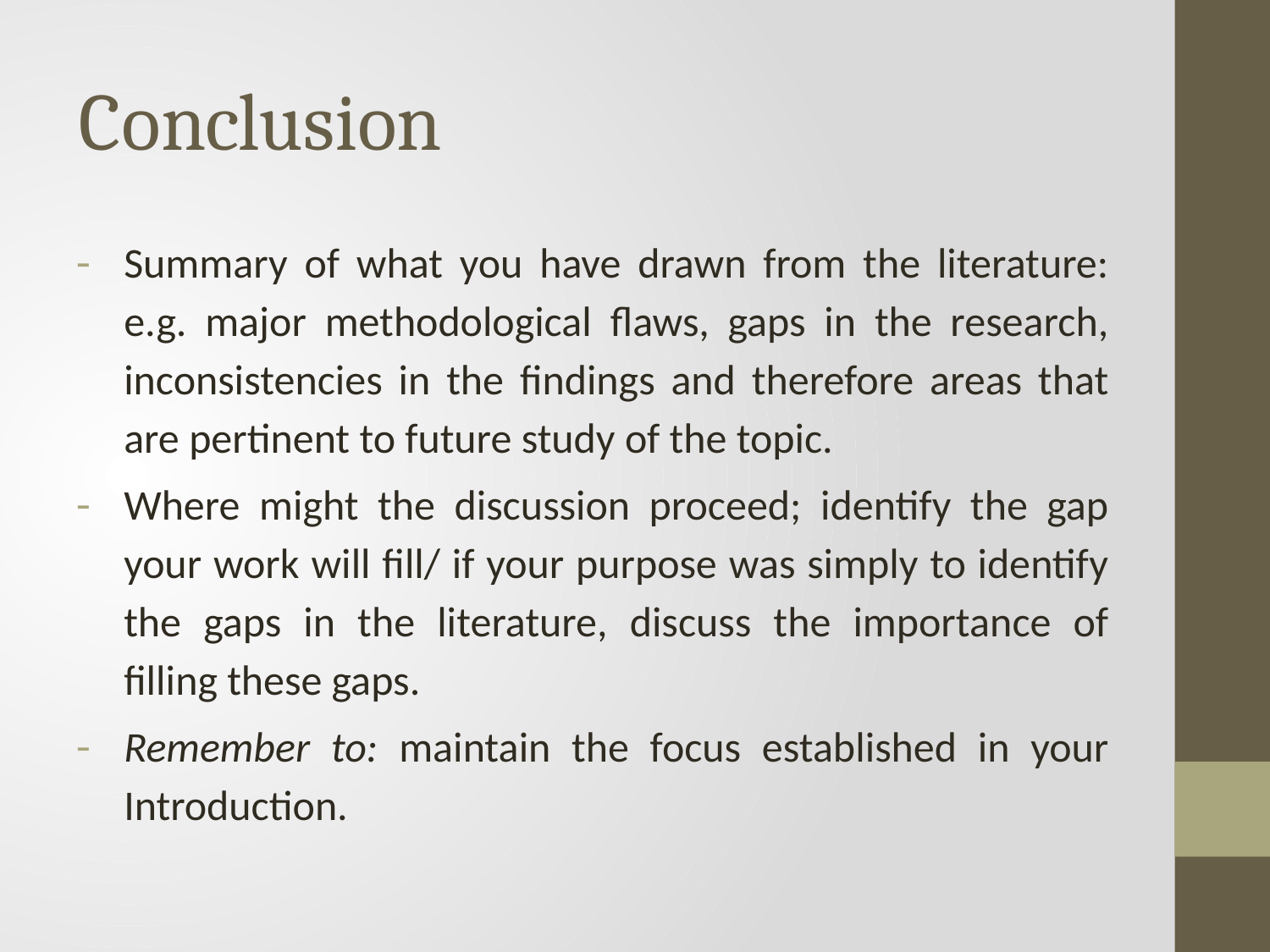

# Conclusion
Summary of what you have drawn from the literature: e.g. major methodological flaws, gaps in the research, inconsistencies in the findings and therefore areas that are pertinent to future study of the topic.
Where might the discussion proceed; identify the gap your work will fill/ if your purpose was simply to identify the gaps in the literature, discuss the importance of filling these gaps.
Remember to: maintain the focus established in your Introduction.